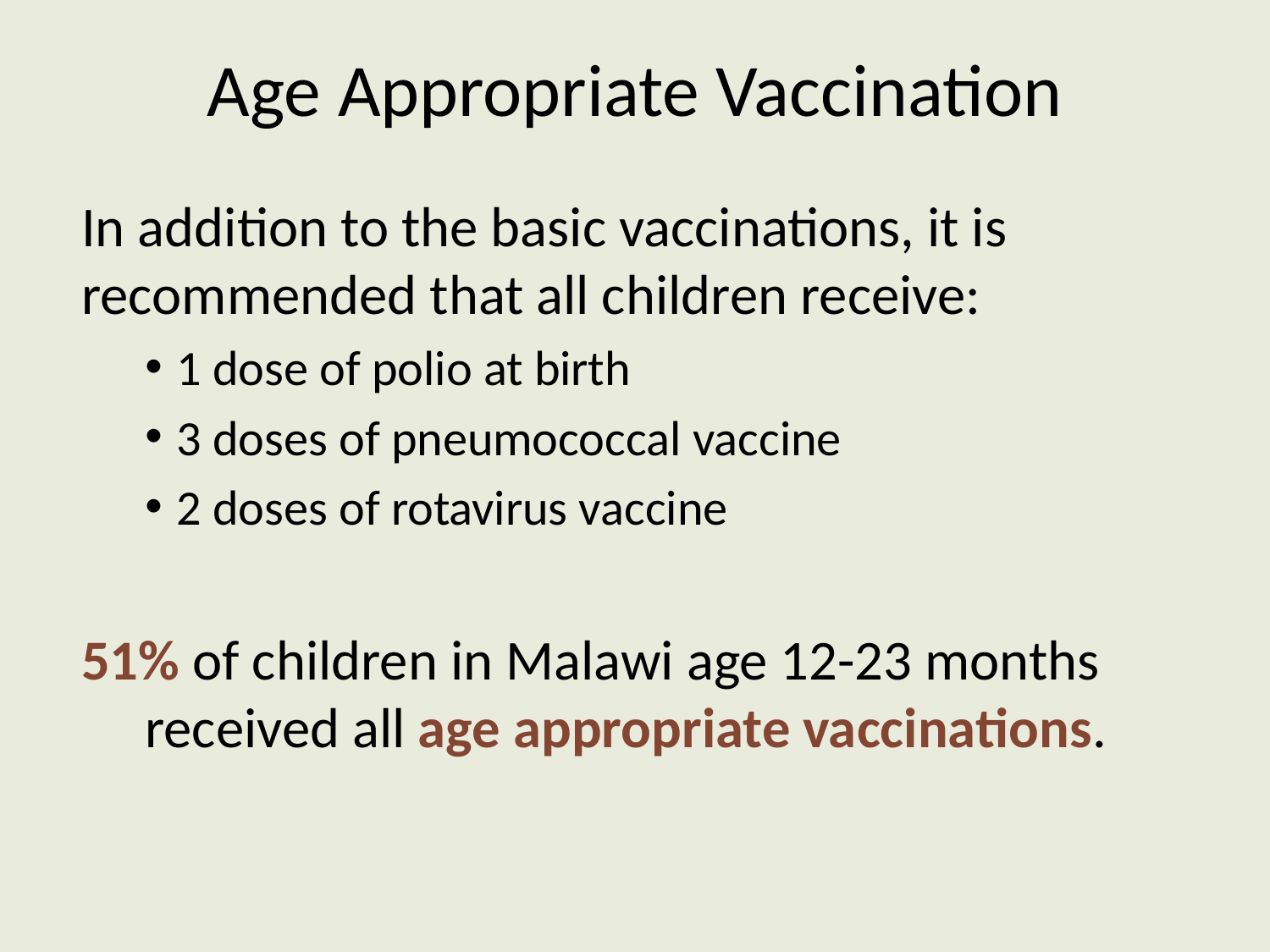

# Age Appropriate Vaccination
In addition to the basic vaccinations, it is recommended that all children receive:
1 dose of polio at birth
3 doses of pneumococcal vaccine
2 doses of rotavirus vaccine

51% of children in Malawi age 12-23 months received all age appropriate vaccinations.